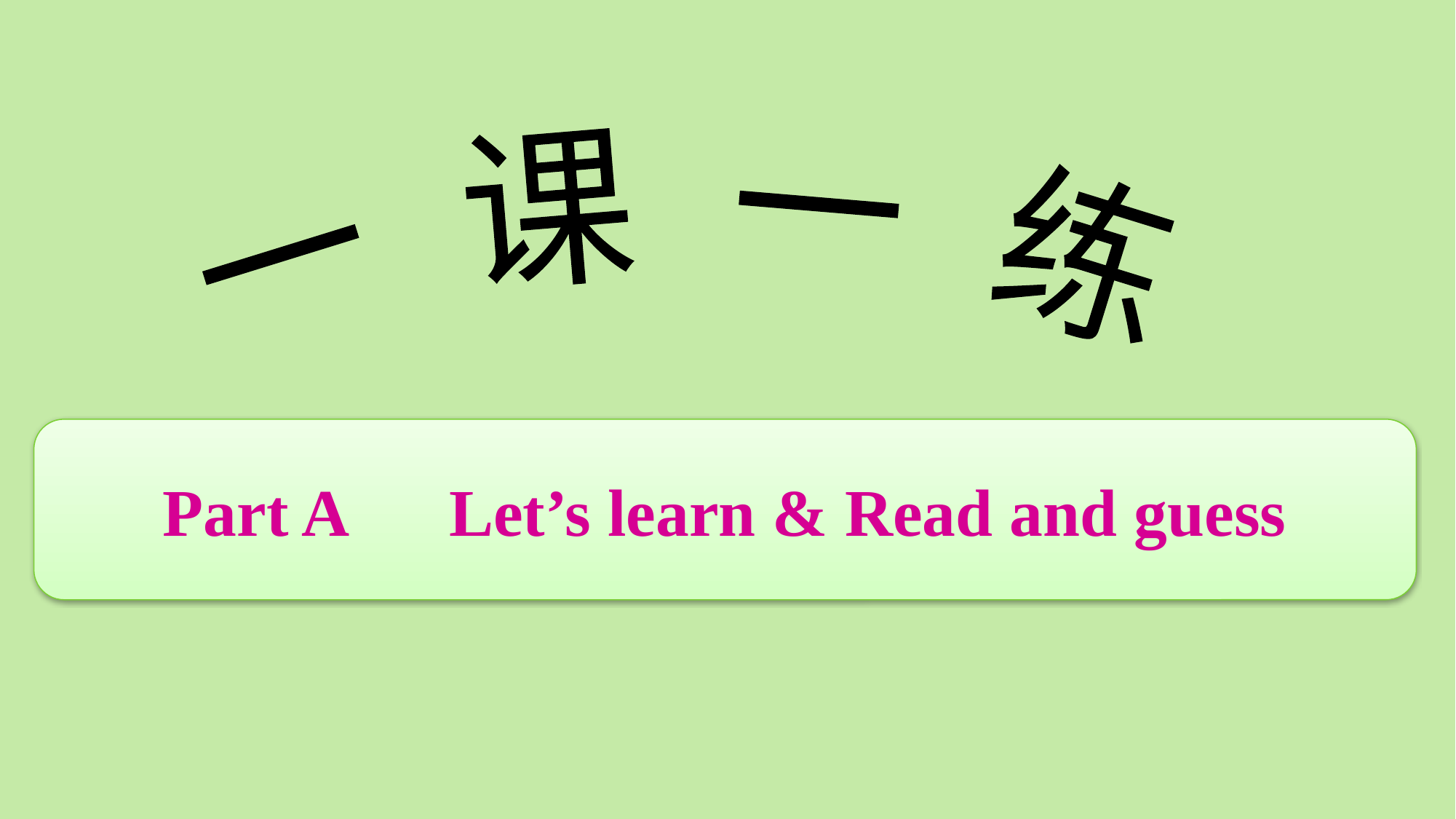

Part A　Let’s learn & Read and guess